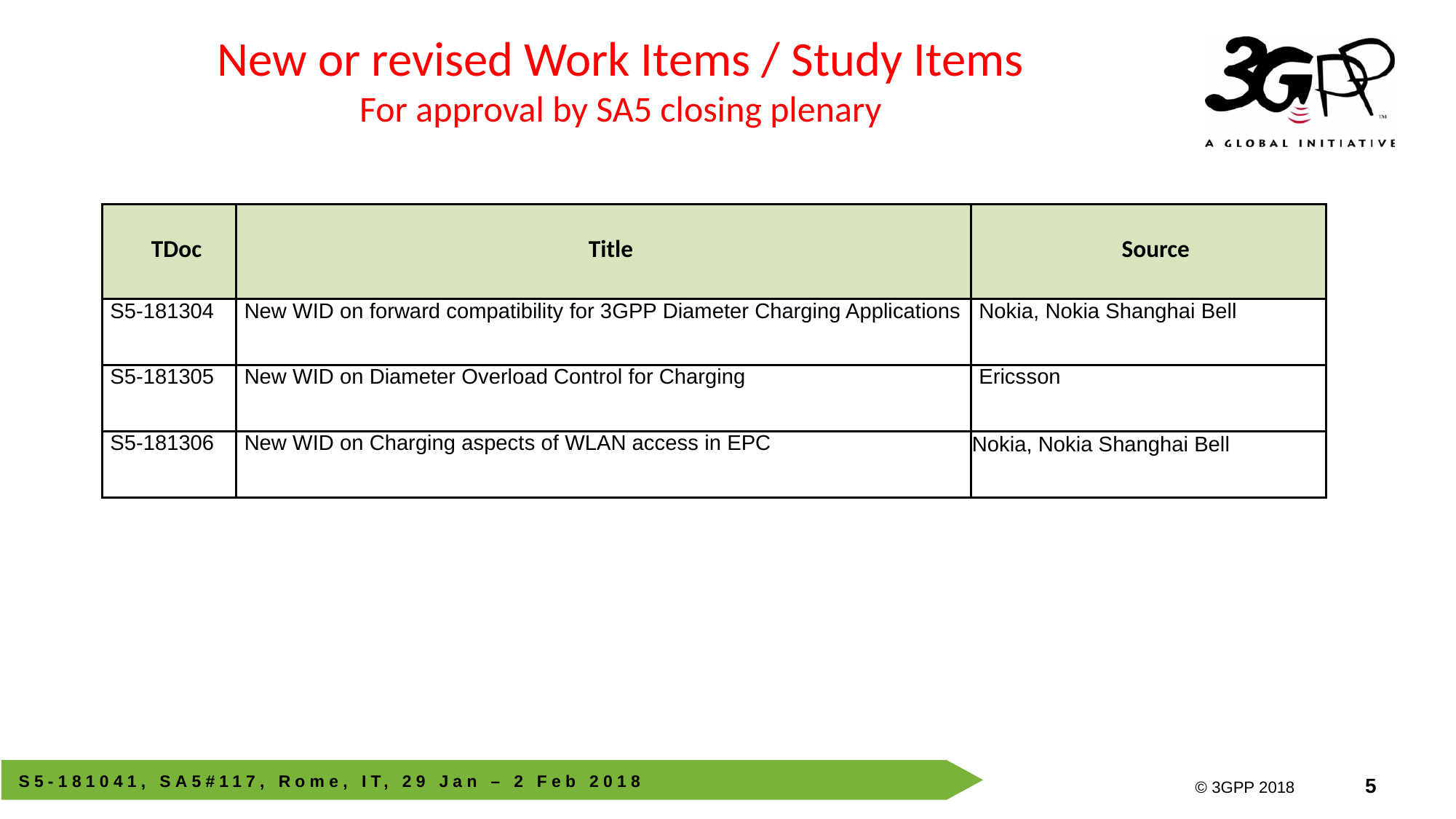

New or revised Work Items / Study Items
For approval by SA5 closing plenary
| TDoc | Title | Source |
| --- | --- | --- |
| S5-181304 | New WID on forward compatibility for 3GPP Diameter Charging Applications | Nokia, Nokia Shanghai Bell |
| S5-181305 | New WID on Diameter Overload Control for Charging | Ericsson |
| S5-181306 | New WID on Charging aspects of WLAN access in EPC | Nokia, Nokia Shanghai Bell |